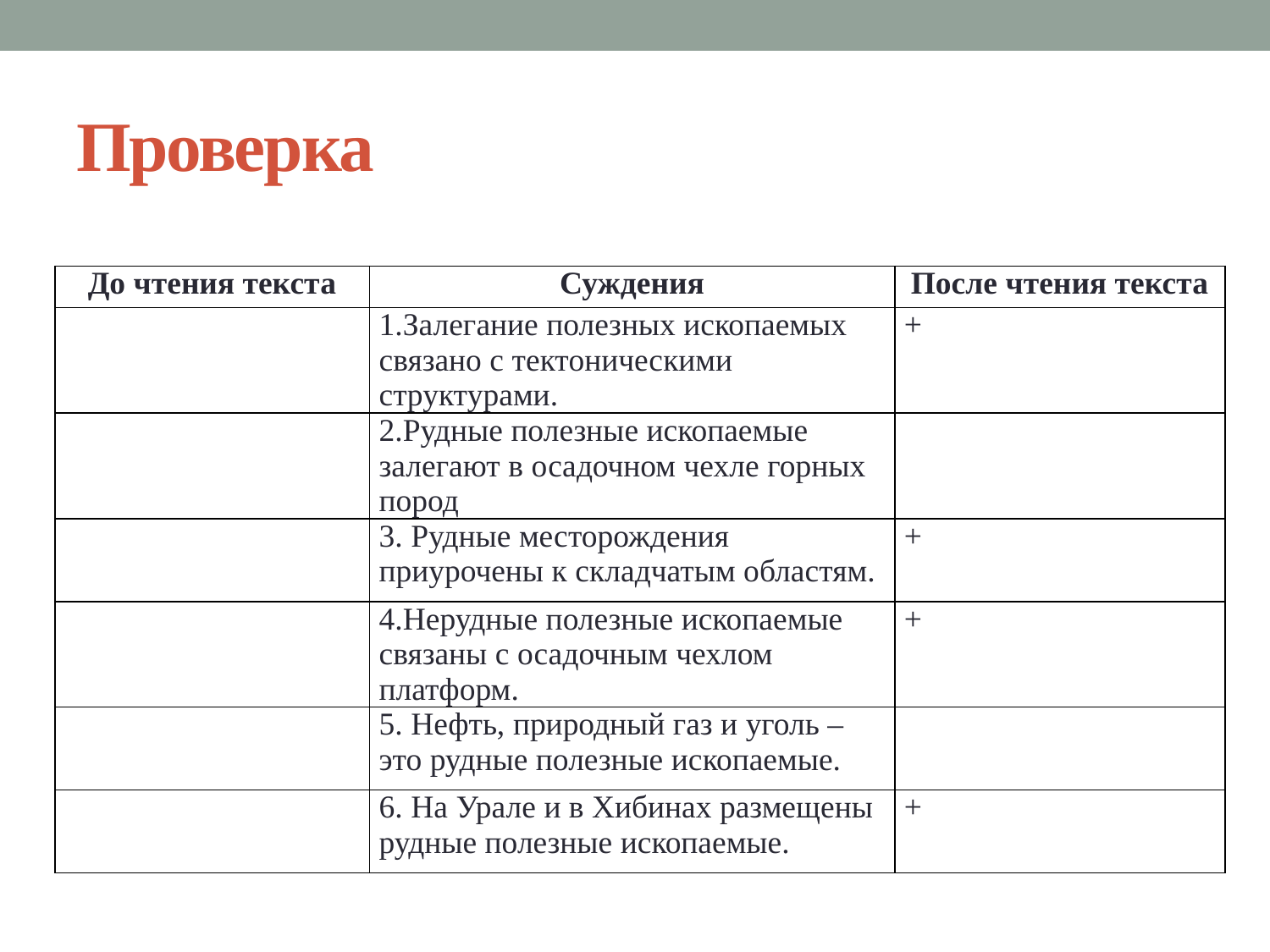

# Проверка
| До чтения текста | Суждения | После чтения текста |
| --- | --- | --- |
|  | 1.Залегание полезных ископаемых связано с тектоническими структурами. | + |
|  | 2.Рудные полезные ископаемые залегают в осадочном чехле горных пород |  |
|  | 3. Рудные месторождения приурочены к складчатым областям. | + |
|  | 4.Нерудные полезные ископаемые связаны с осадочным чехлом платформ. | + |
|  | 5. Нефть, природный газ и уголь – это рудные полезные ископаемые. |  |
|  | 6. На Урале и в Хибинах размещены рудные полезные ископаемые. | + |